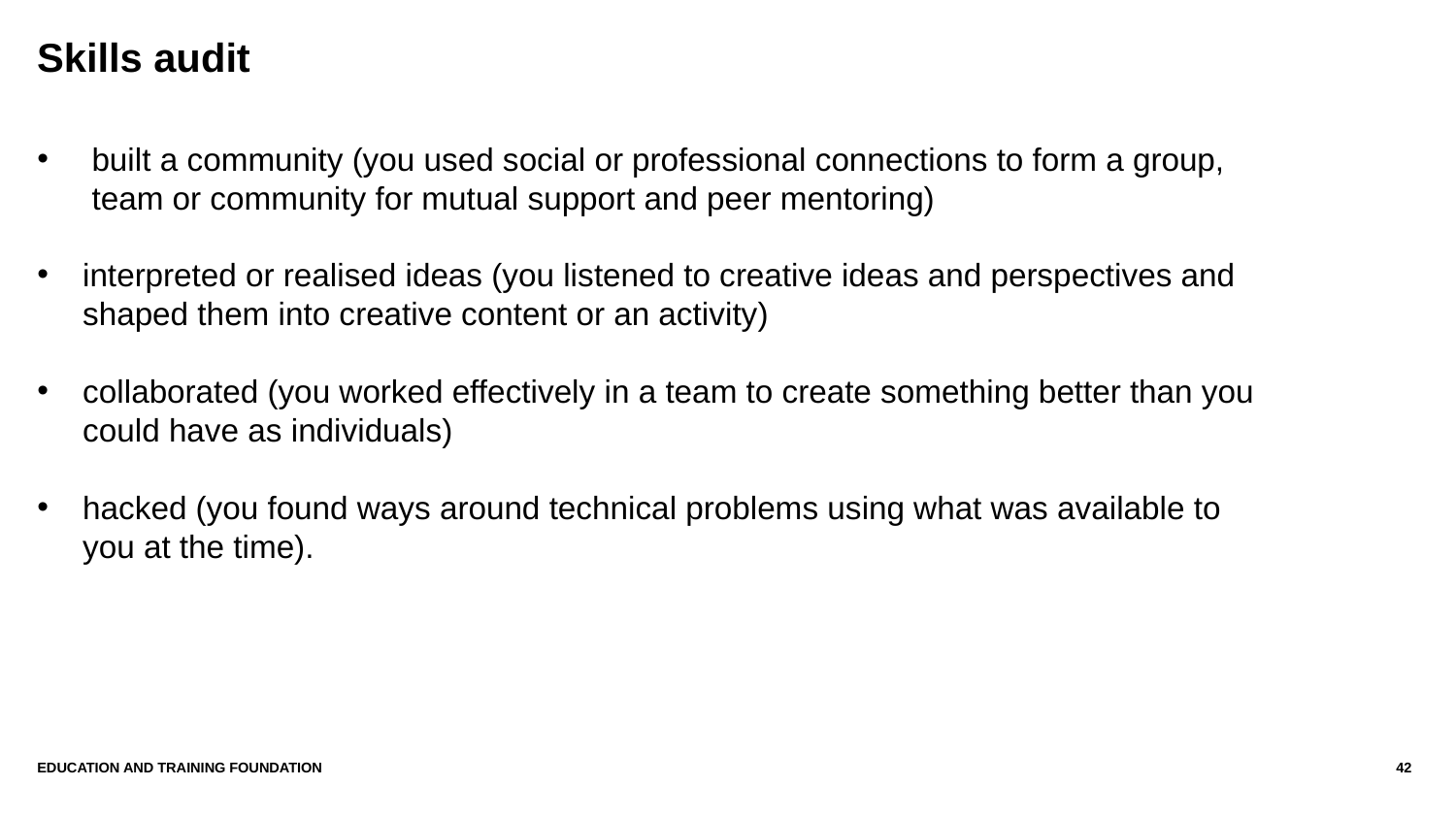

# Skills audit

built a community (you used social or professional connections to form a group, team or community for mutual support and peer mentoring)

interpreted or realised ideas (you listened to creative ideas and perspectives and shaped them into creative content or an activity)

collaborated (you worked effectively in a team to create something better than you could have as individuals)

hacked (you found ways around technical problems using what was available to you at the time).

Education and Training Foundation
42